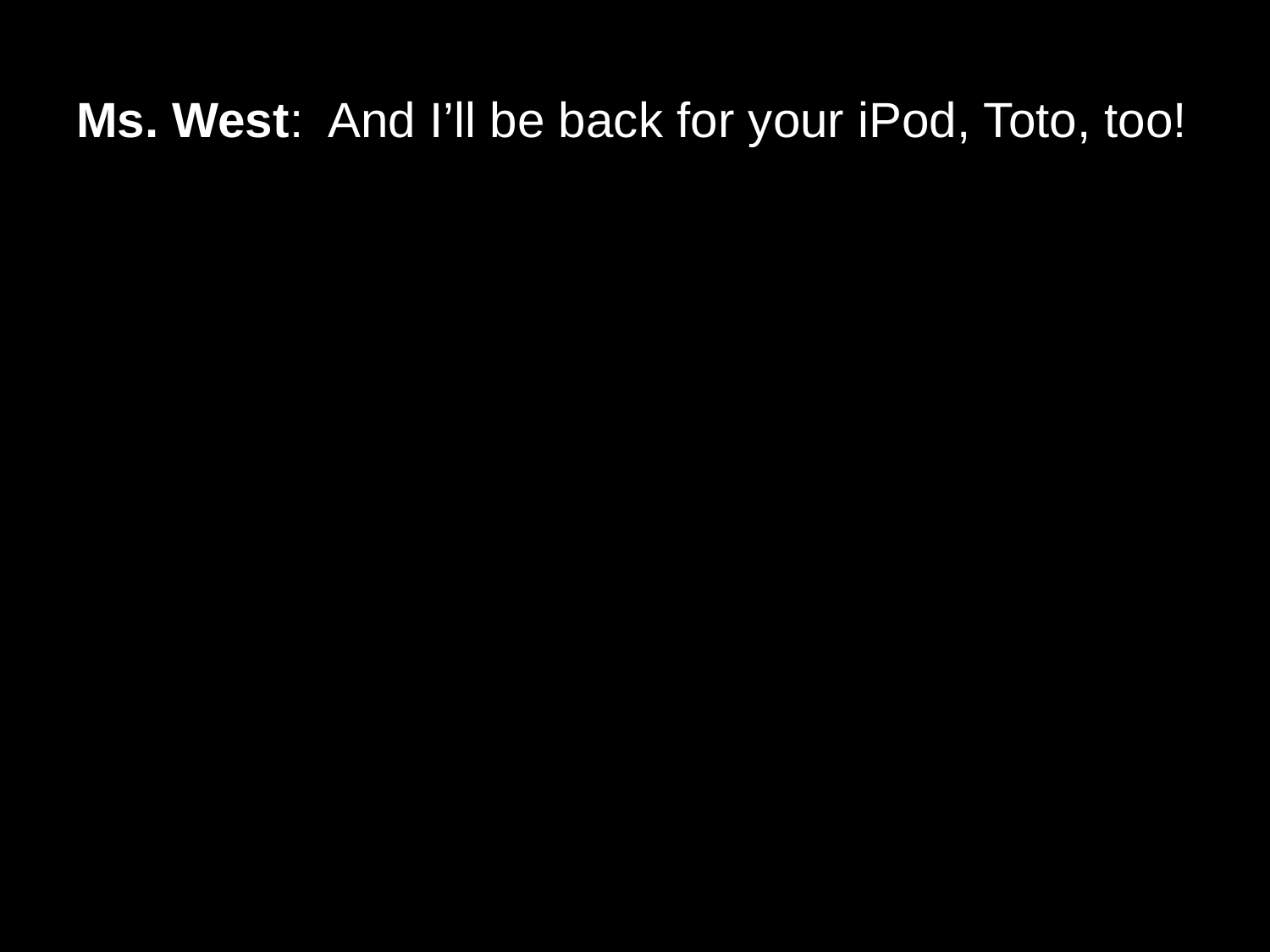

# Ms. West:  And I’ll be back for your iPod, Toto, too!